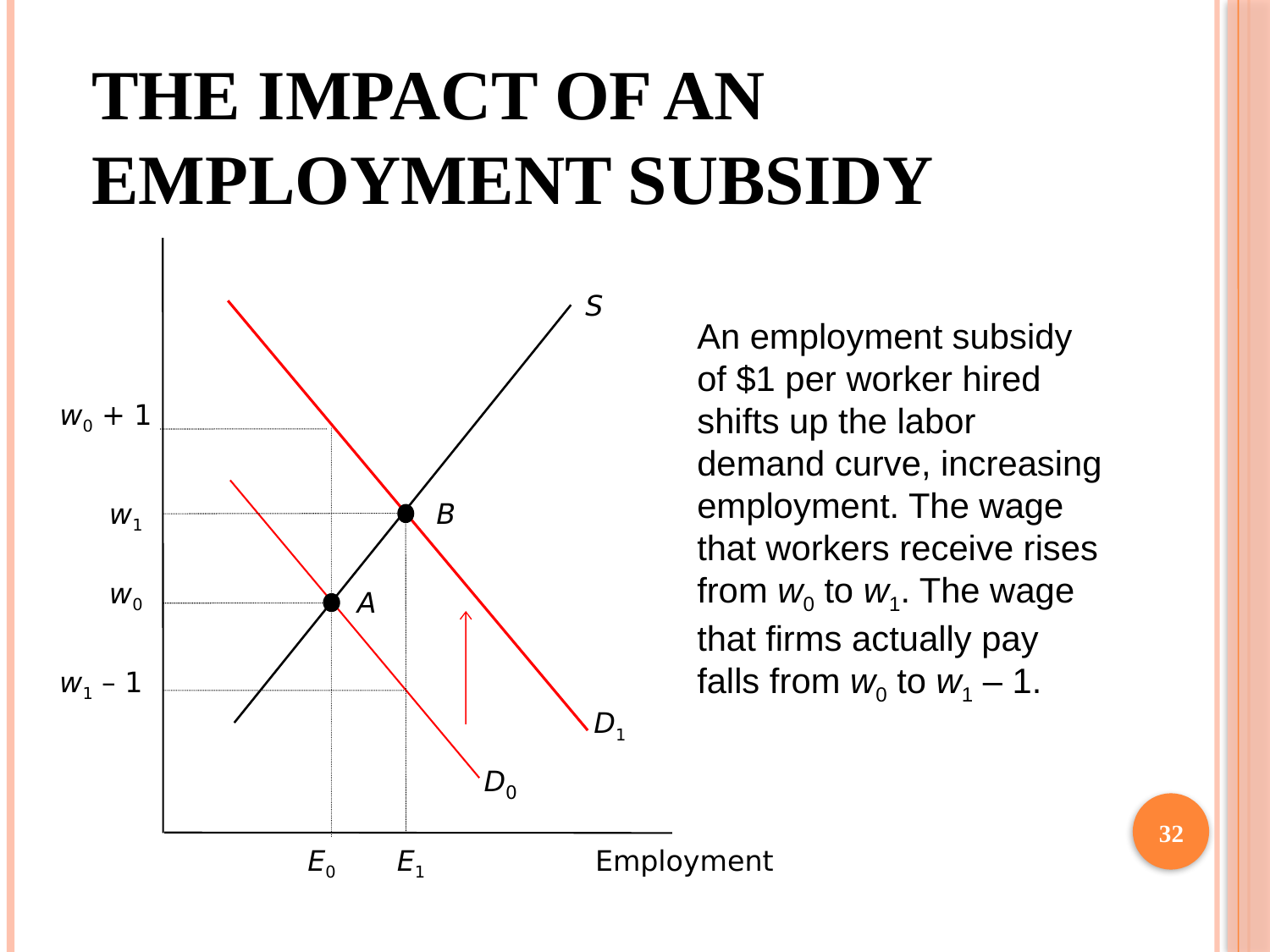

# The Impact of an Employment Subsidy

S

w0 + 1

w1
B

w0
A

w1 – 1

D1
D0

E0
E1
Employment
An employment subsidy of $1 per worker hired shifts up the labor demand curve, increasing employment. The wage that workers receive rises from w0 to w1. The wage that firms actually pay falls from w0 to w1 – 1.
32